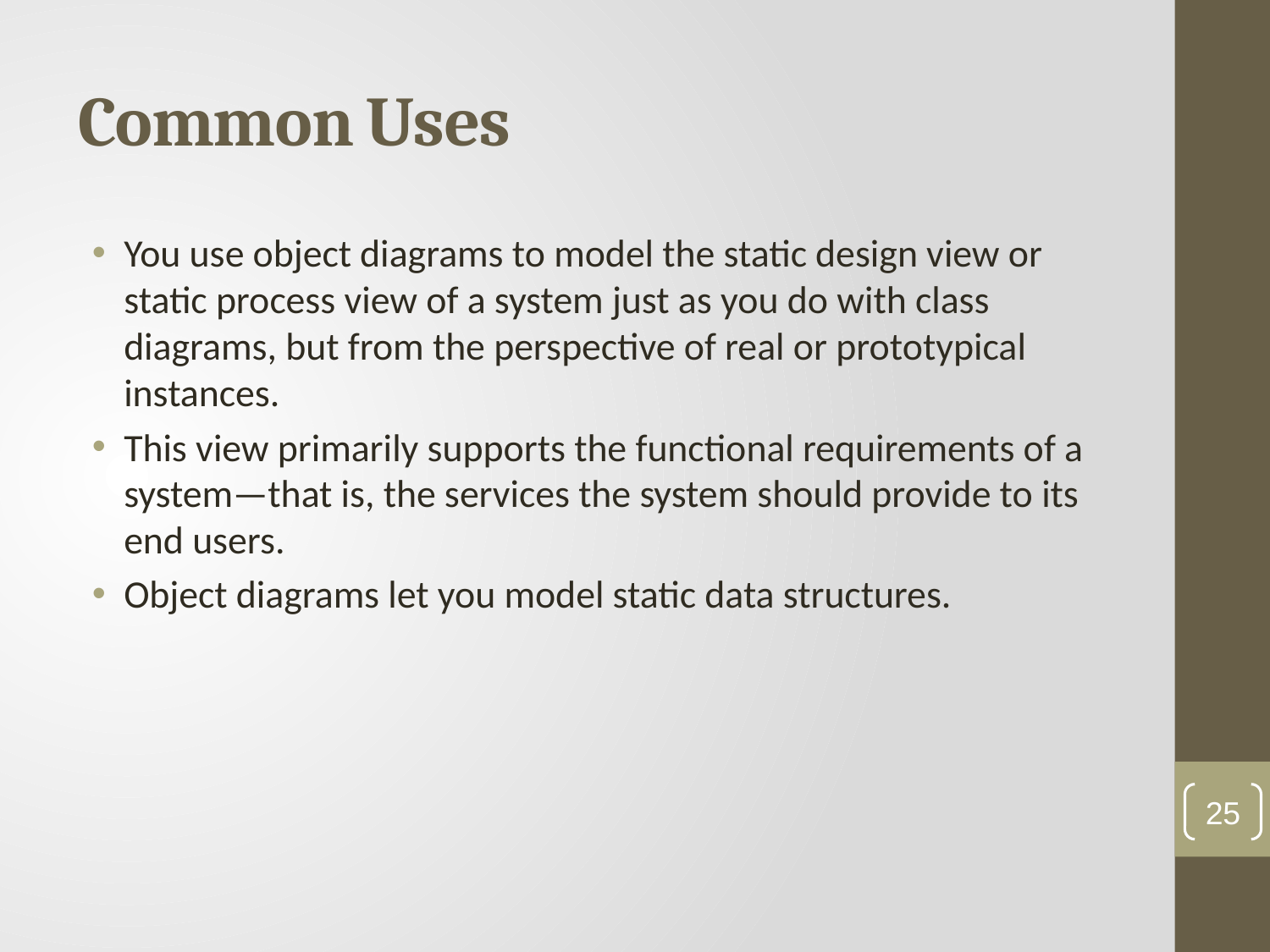

# Common Uses
You use object diagrams to model the static design view or static process view of a system just as you do with class diagrams, but from the perspective of real or prototypical instances.
This view primarily supports the functional requirements of a system—that is, the services the system should provide to its end users.
Object diagrams let you model static data structures.
25